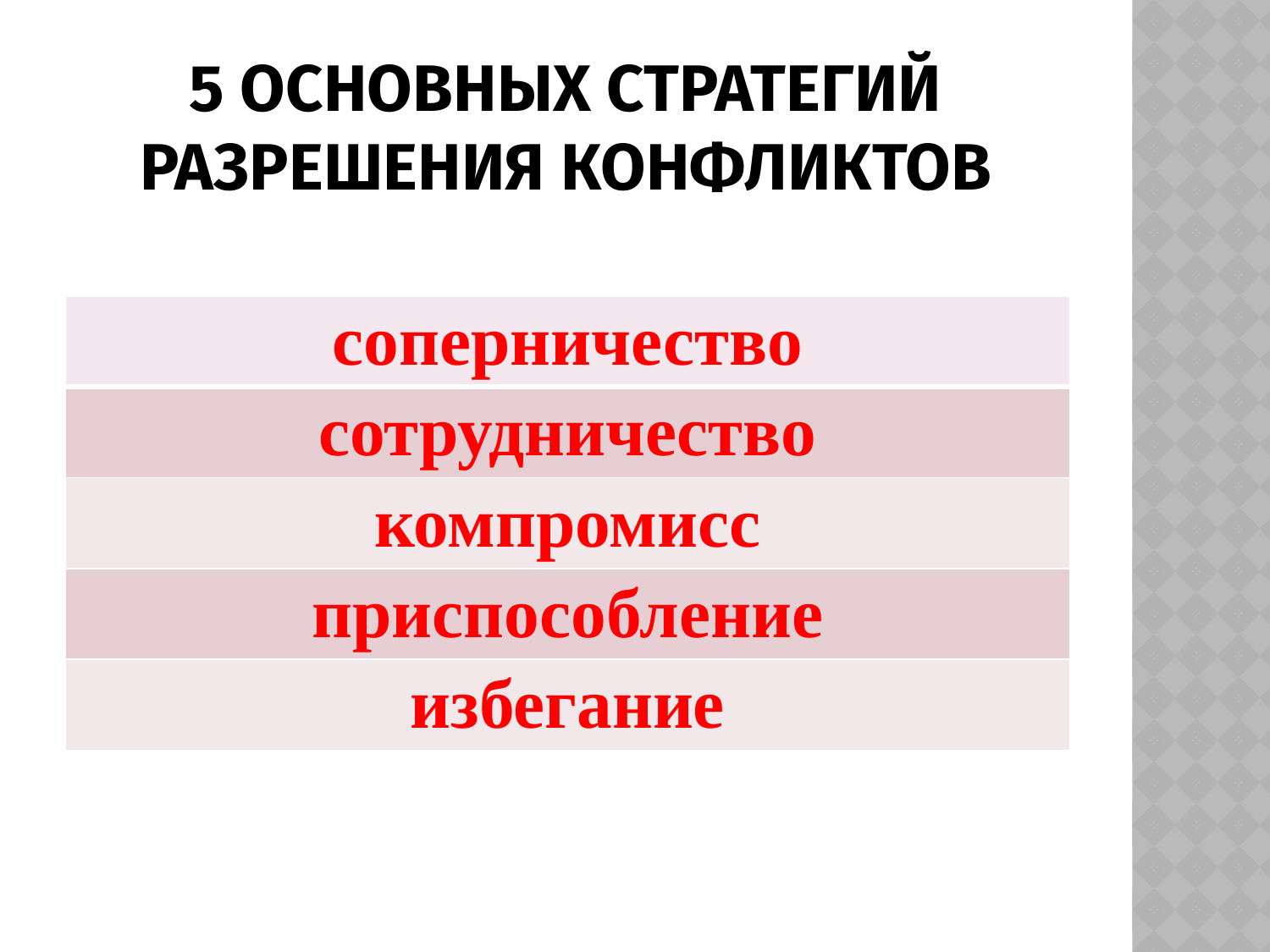

# 5 основных стратегий разрешения конфликтов
| соперничество |
| --- |
| сотрудничество |
| компромисс |
| приспособление |
| избегание |